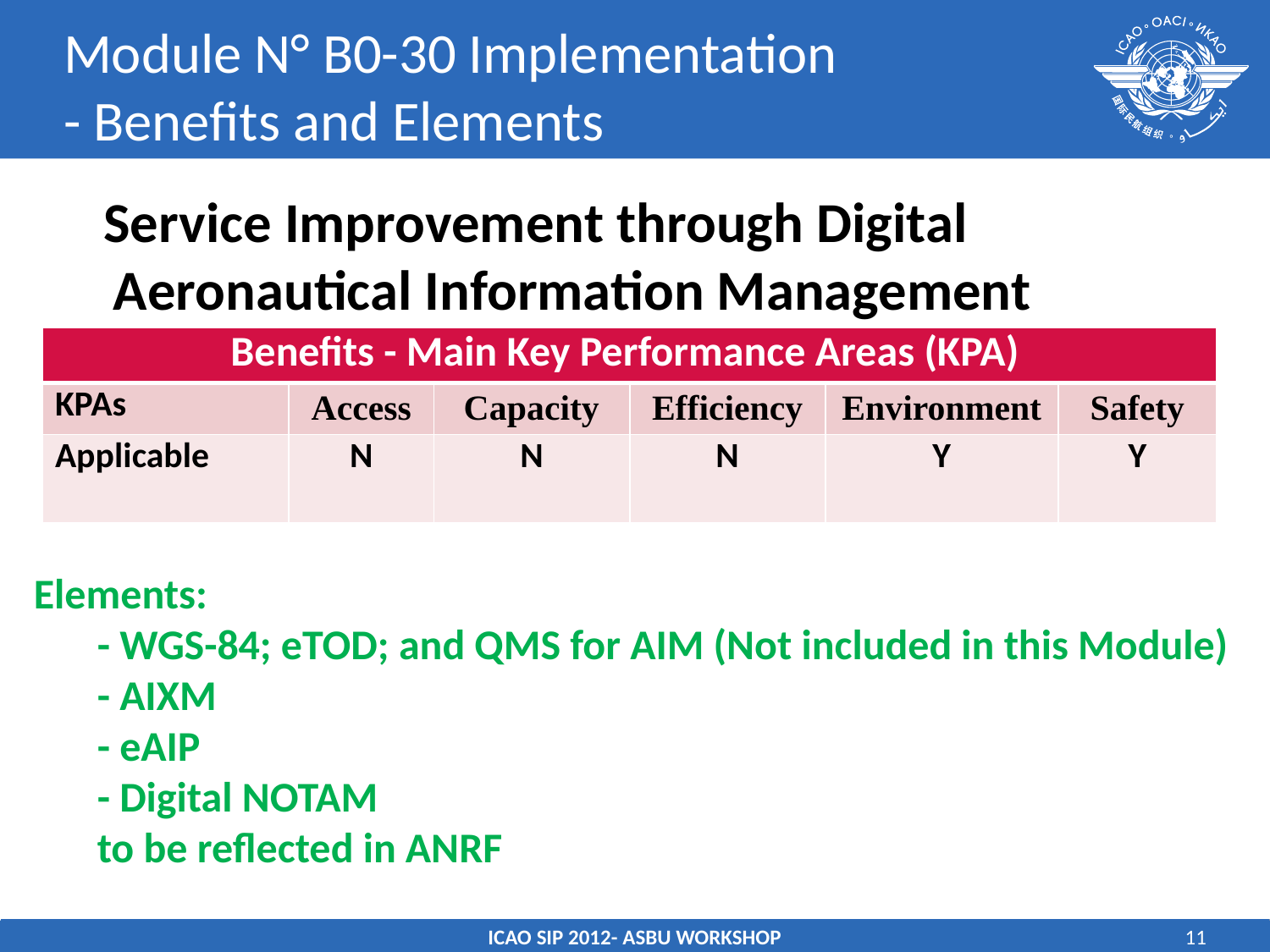

# Module N° B0-30 Implementation                   - Benefits and Elements
   Service Improvement through Digital Aeronautical Information Management
| Benefits - Main Key Performance Areas (KPA) |  |  |  |  |  |
| --- | --- | --- | --- | --- | --- |
| KPAs | Access | Capacity | Efficiency | Environment | Safety |
| Applicable | N | N | N | Y | Y |
Elements:
- WGS-84; eTOD; and QMS for AIM (Not included in this Module)
- AIXM
- eAIP
- Digital NOTAM
to be reflected in ANRF
ICAO SIP 2012- ASBU WORKSHOP
11